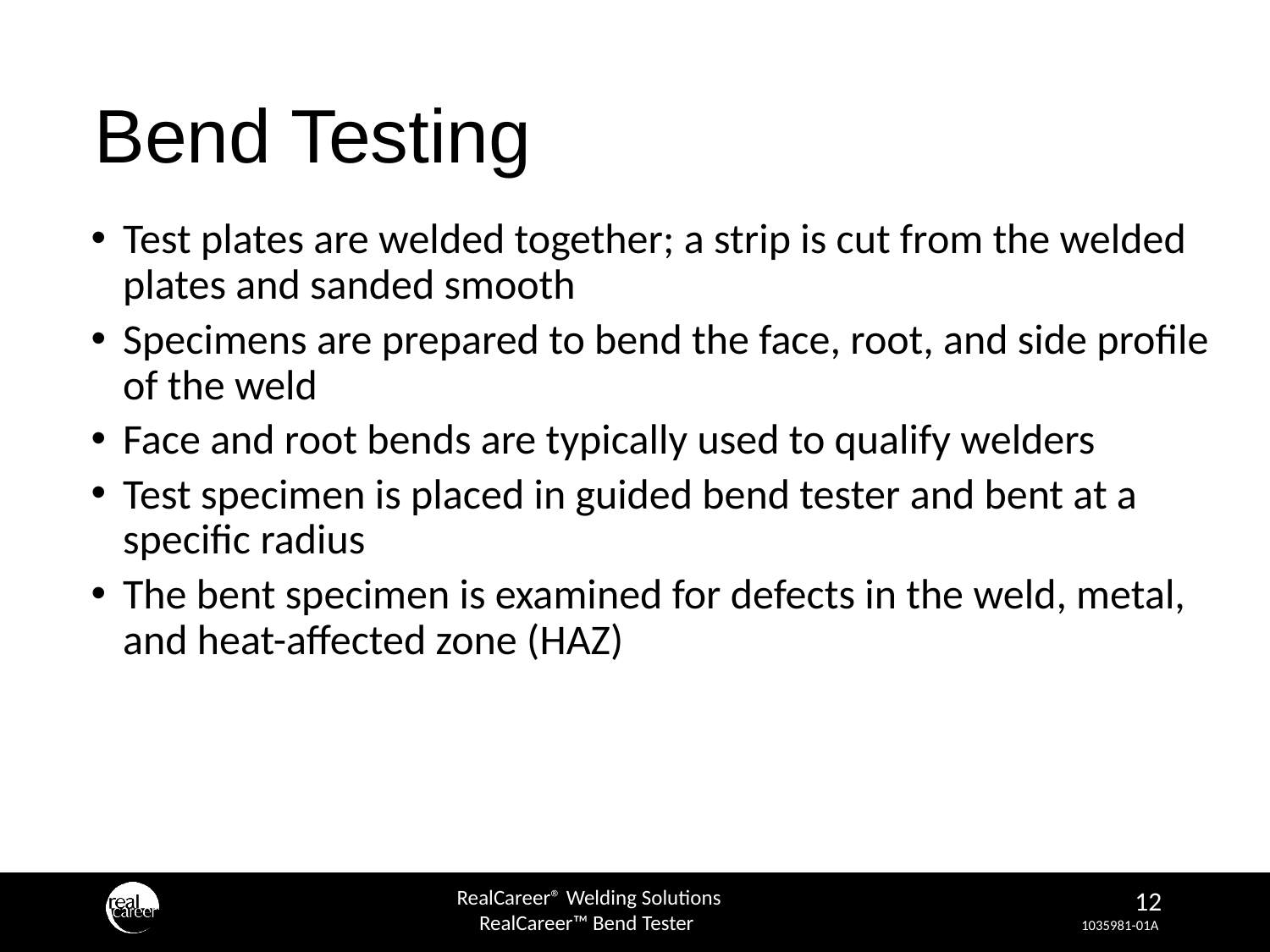

# Bend Testing
Test plates are welded together; a strip is cut from the welded plates and sanded smooth
Specimens are prepared to bend the face, root, and side profile of the weld
Face and root bends are typically used to qualify welders
Test specimen is placed in guided bend tester and bent at a specific radius
The bent specimen is examined for defects in the weld, metal, and heat-affected zone (HAZ)